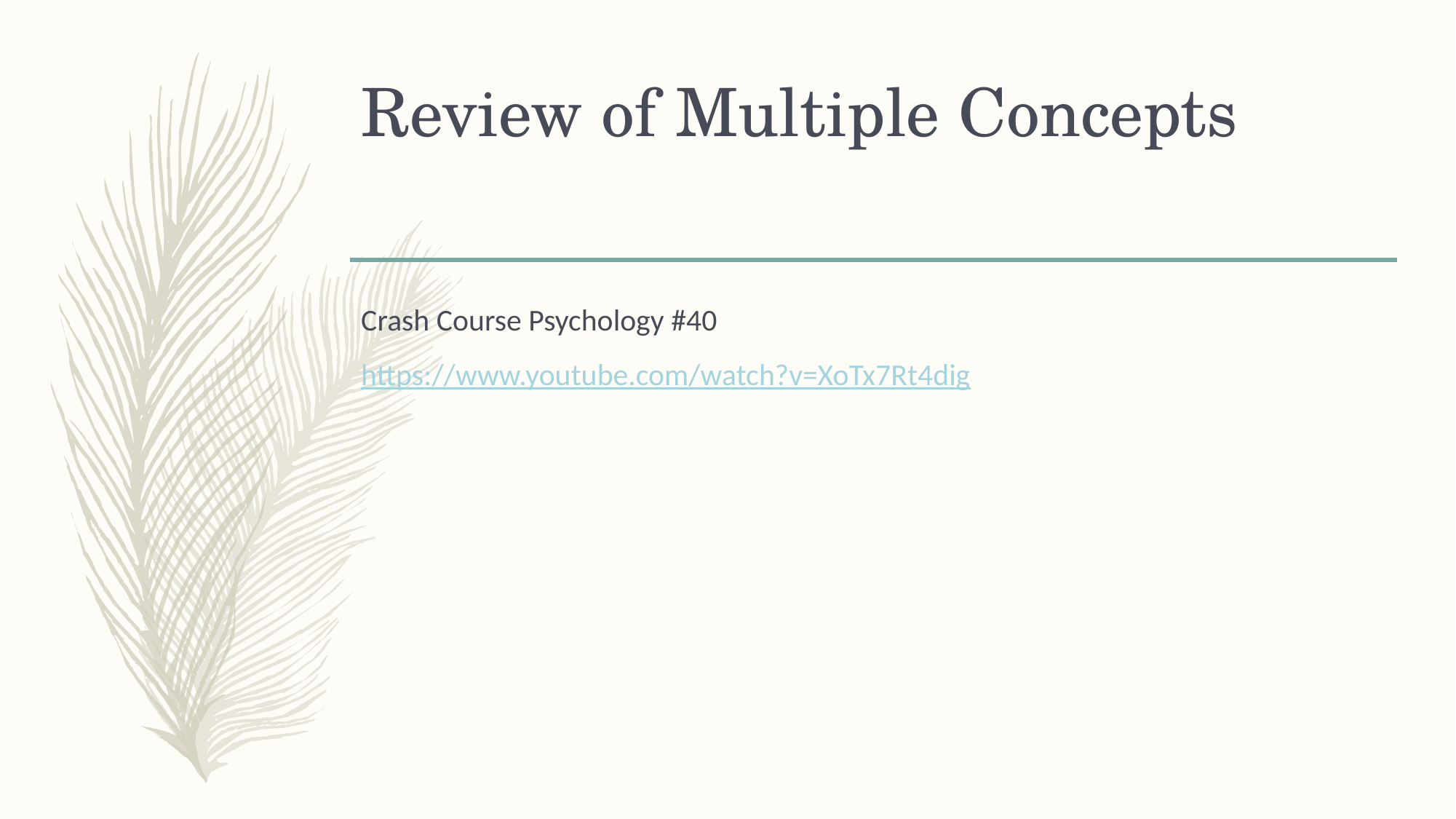

# Review of Multiple Concepts
Crash Course Psychology #40
https://www.youtube.com/watch?v=XoTx7Rt4dig